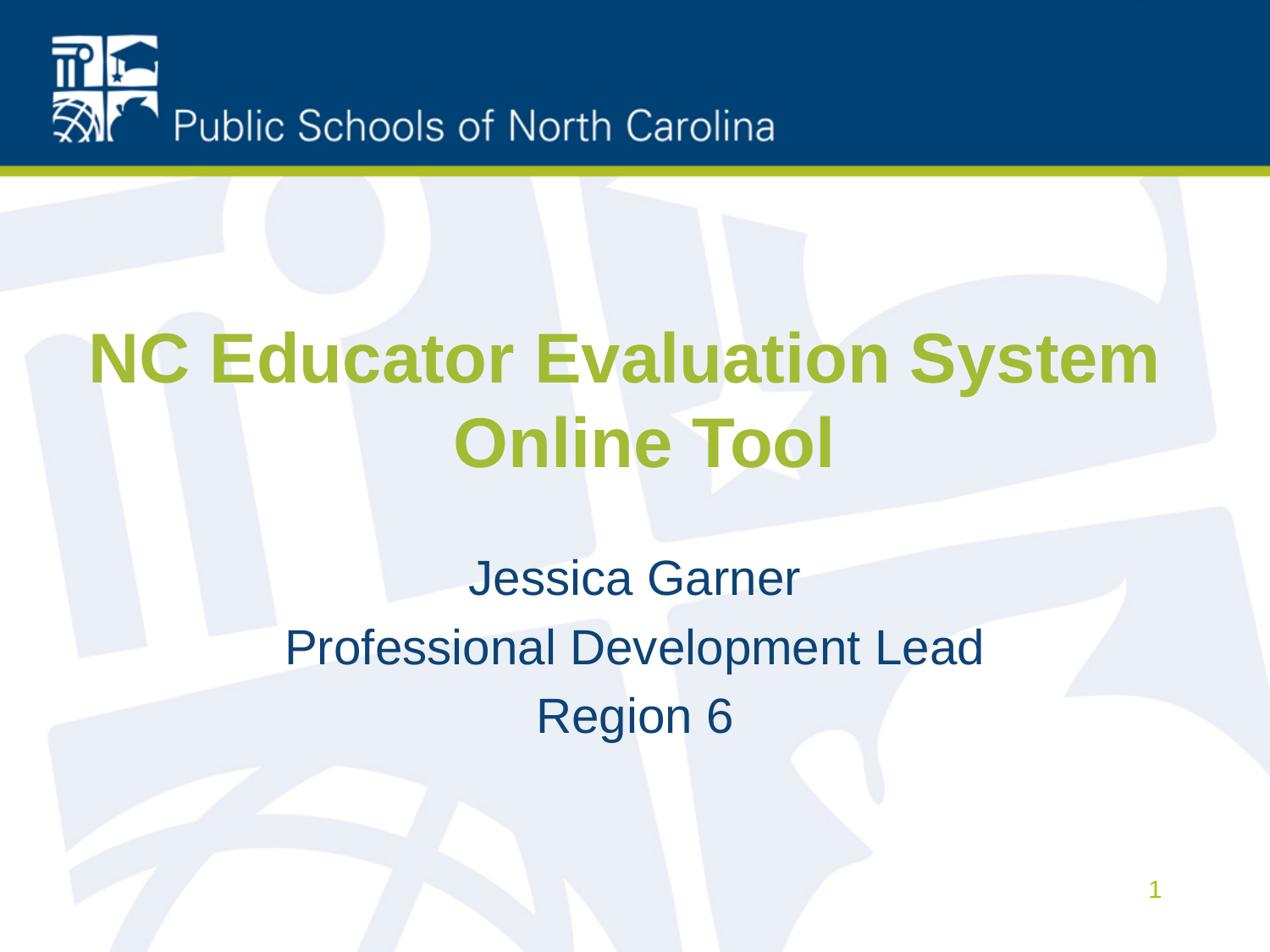

# NC Educator Evaluation System Online Tool
Jessica Garner
Professional Development Lead
Region 6
1